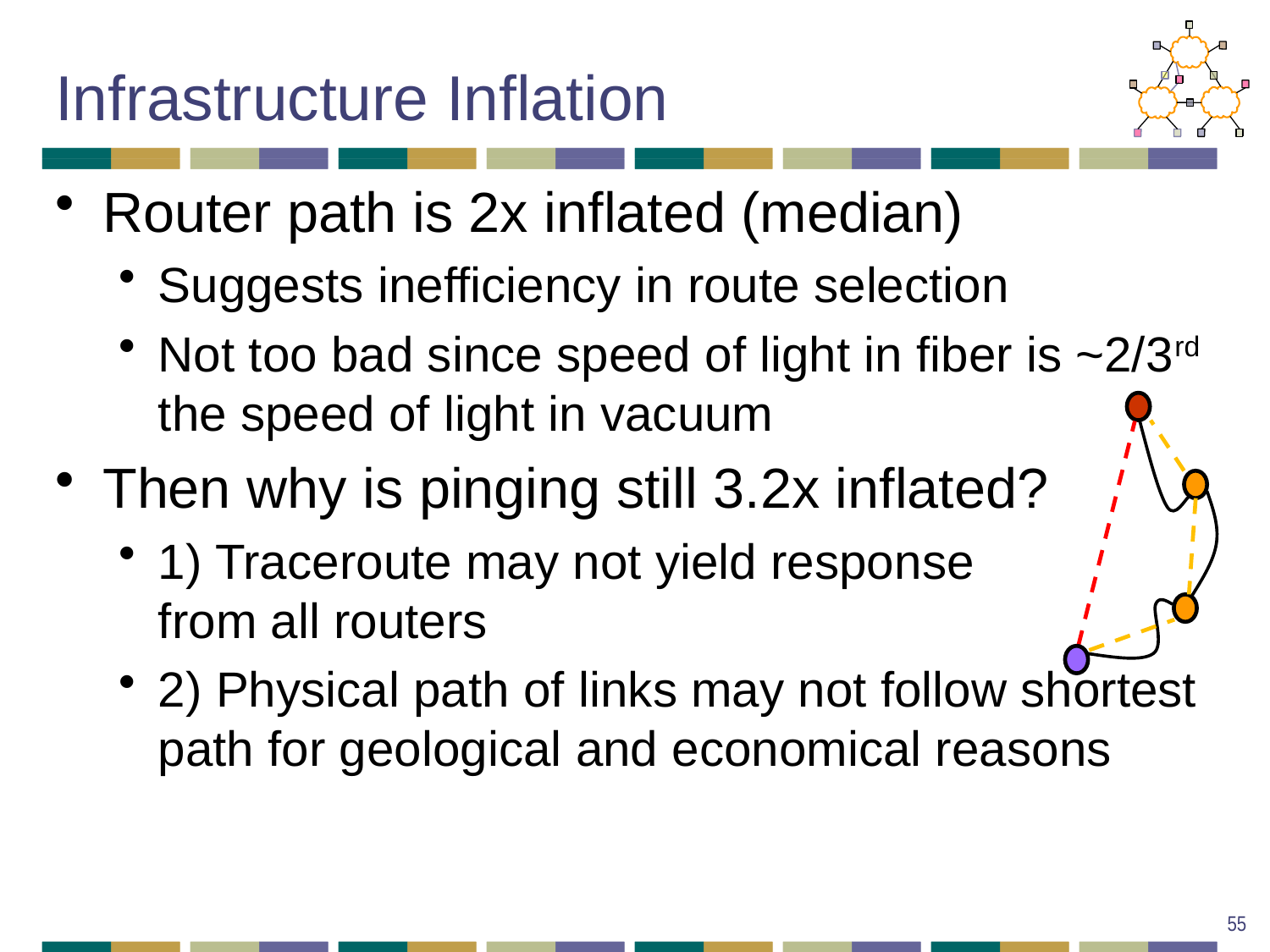

# Infrastructure Inflation
Router path is 2x inflated (median)
Suggests inefficiency in route selection
Not too bad since speed of light in fiber is ~2/3rd the speed of light in vacuum
Then why is pinging still 3.2x inflated?
1) Traceroute may not yield response
from all routers
2) Physical path of links may not follow shortest path for geological and economical reasons

55